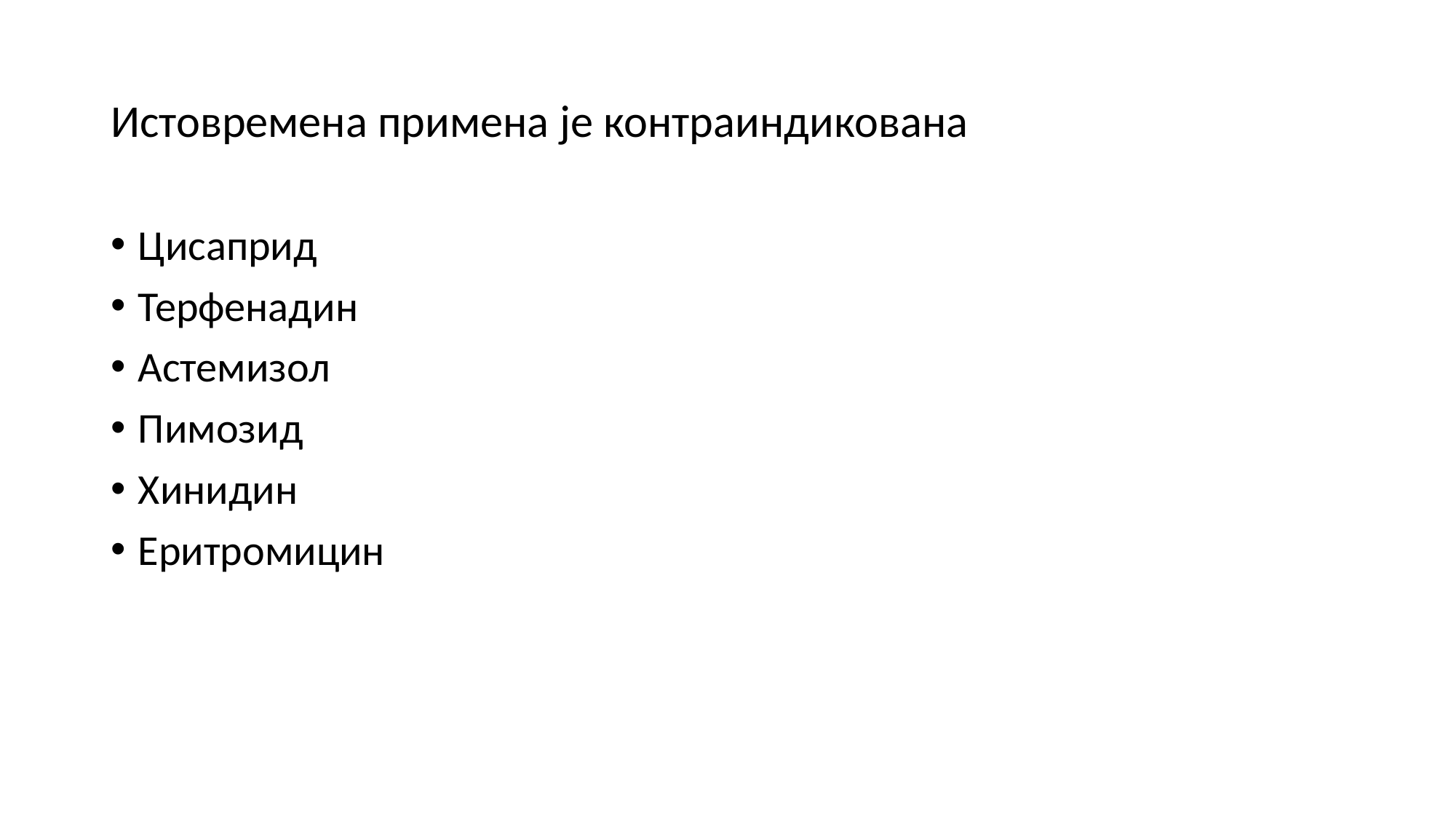

# Истовремена примена је контраиндикована
Цисаприд
Терфенадин
Астемизол
Пимозид
Хинидин
Еритромицин